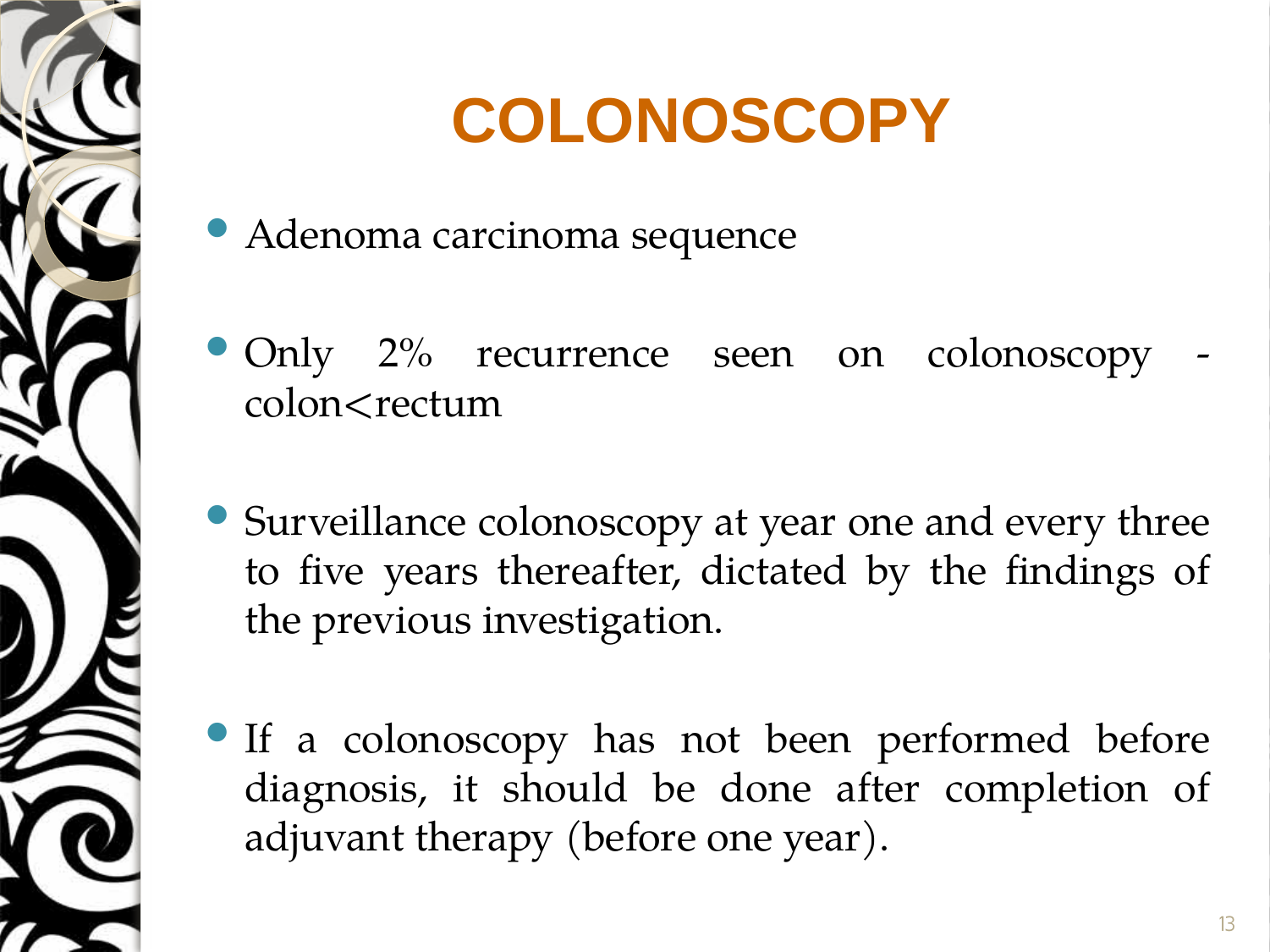

# COLONOSCOPY
Adenoma carcinoma sequence

Only 2% recurrence seen on colonoscopy - colon<rectum

Surveillance colonoscopy at year one and every three to five years thereafter, dictated by the findings of the previous investigation.

If a colonoscopy has not been performed before diagnosis, it should be done after completion of adjuvant therapy (before one year).
13